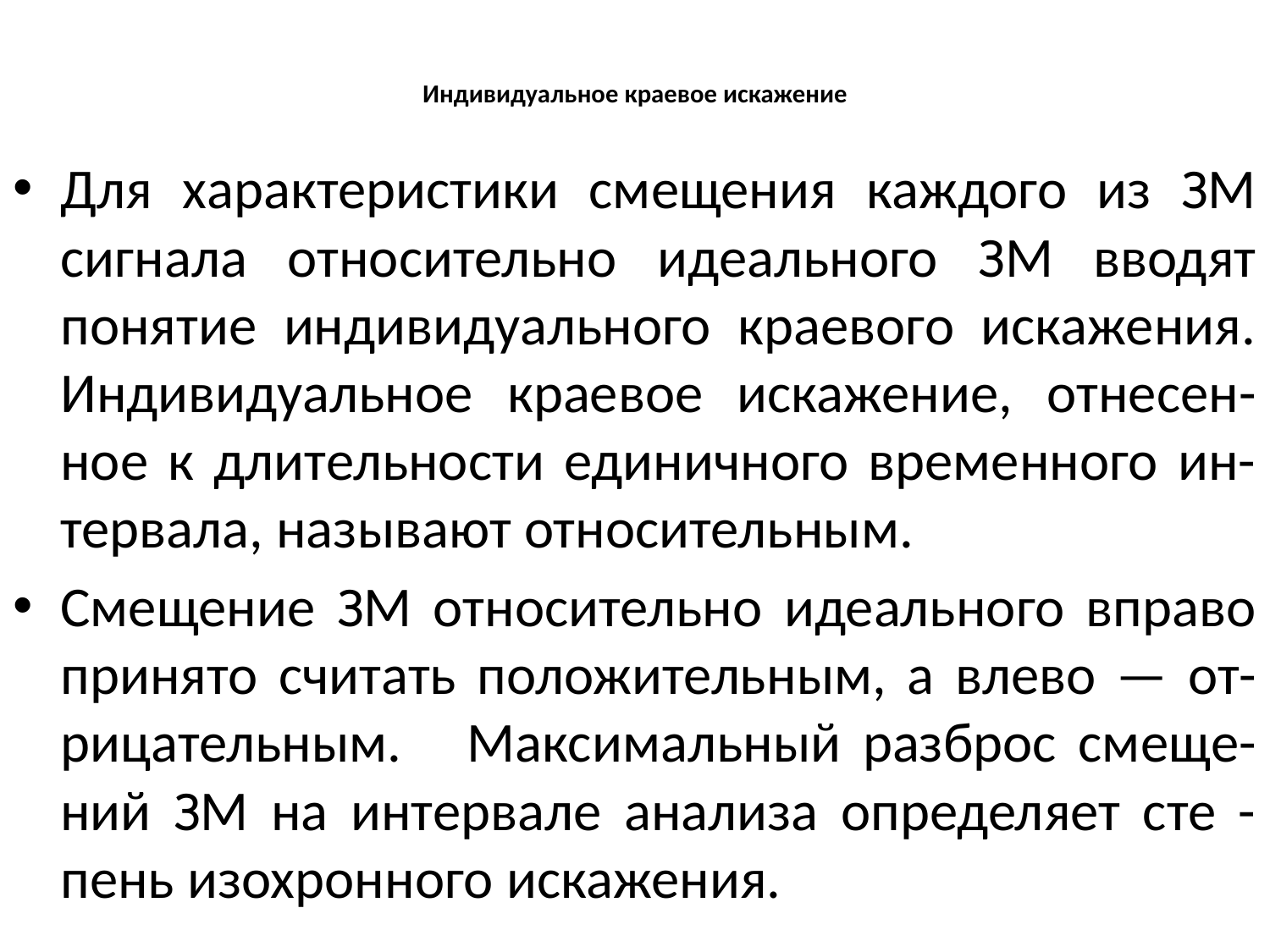

# Индивидуальное краевое искажение
Для характеристики смещения каждого из ЗМ сигнала относительно идеального ЗМ вводят понятие индивидуального краевого искажения. Индивидуальное краевое искажение, отнесен- ное к длительности единичного временного ин- тервала, называют относительным.
Смещение ЗМ относительно идеального вправо принято считать положительным, а влево — от- рицательным.   Максимальный разброс смеще- ний ЗМ на интервале анализа определяет сте -пень изохронного искажения.